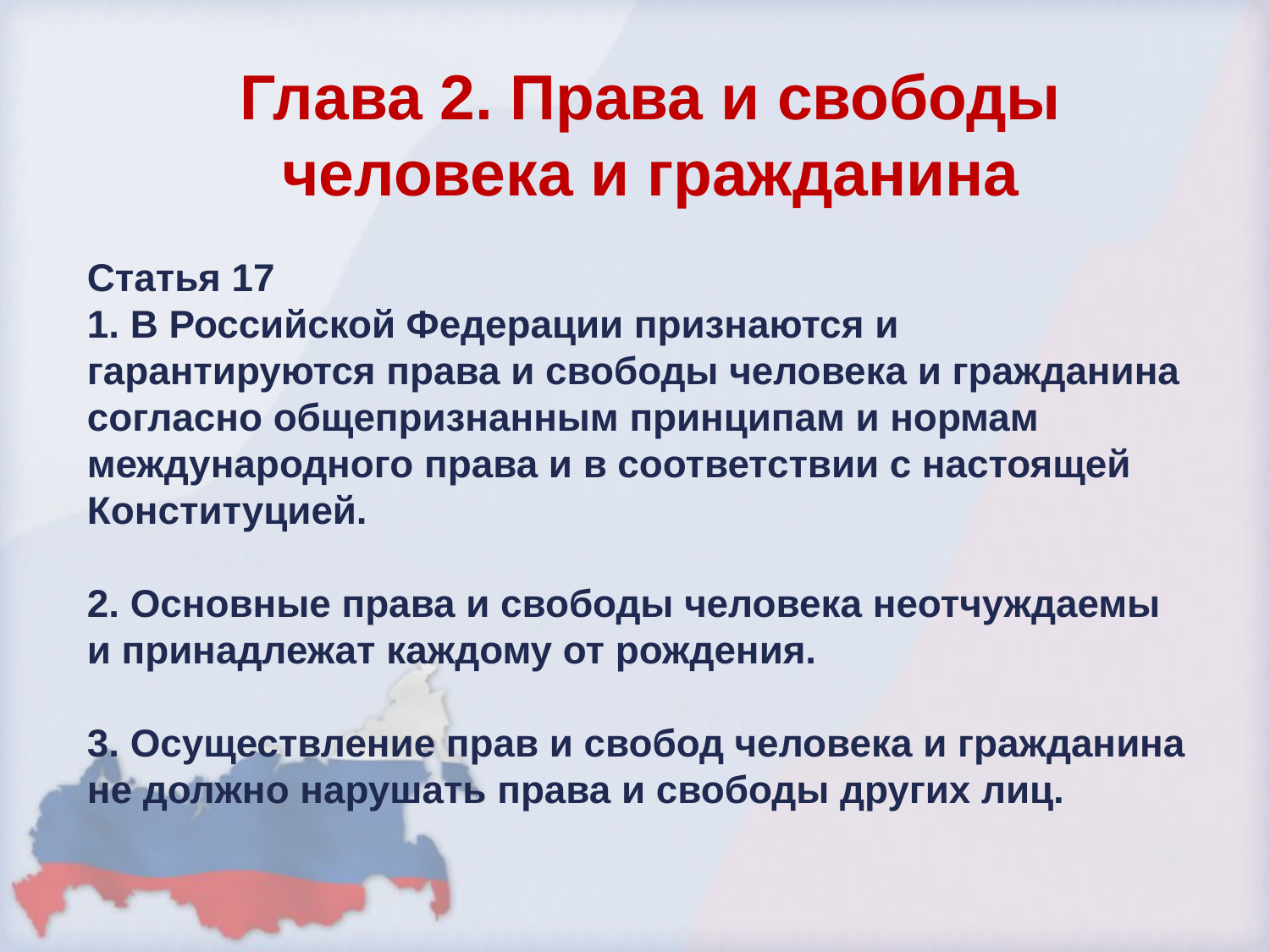

Глава 2. Права и свободы человека и гражданина
Статья 17
1. В Российской Федерации признаются и гарантируются права и свободы человека и гражданина согласно общепризнанным принципам и нормам международного права и в соответствии с настоящей Конституцией.

2. Основные права и свободы человека неотчуждаемы и принадлежат каждому от рождения.

3. Осуществление прав и свобод человека и гражданина не должно нарушать права и свободы других лиц.